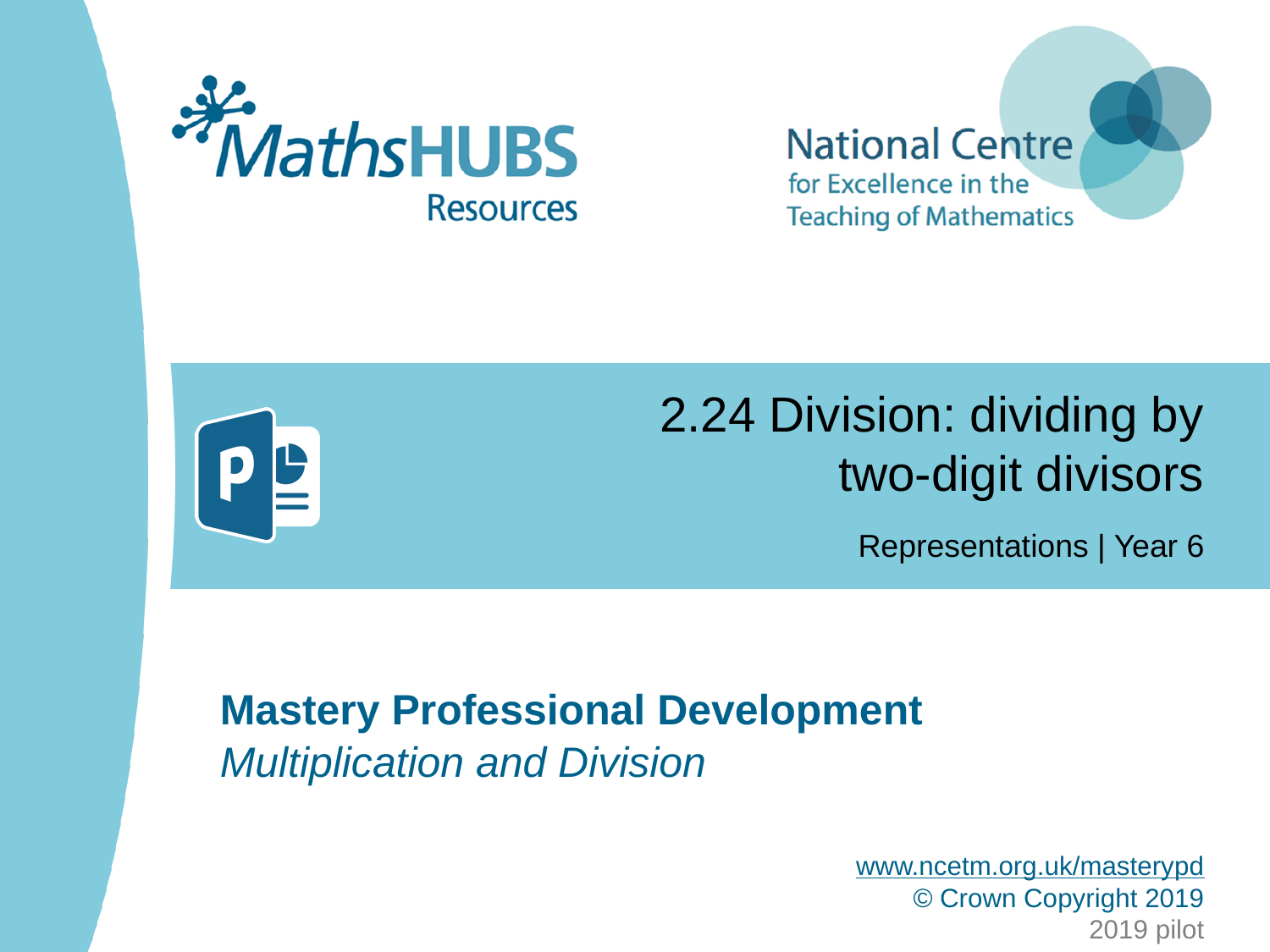

# 2.24 Division: dividing by two-digit divisors
Representations | Year 6
Multiplication and Division